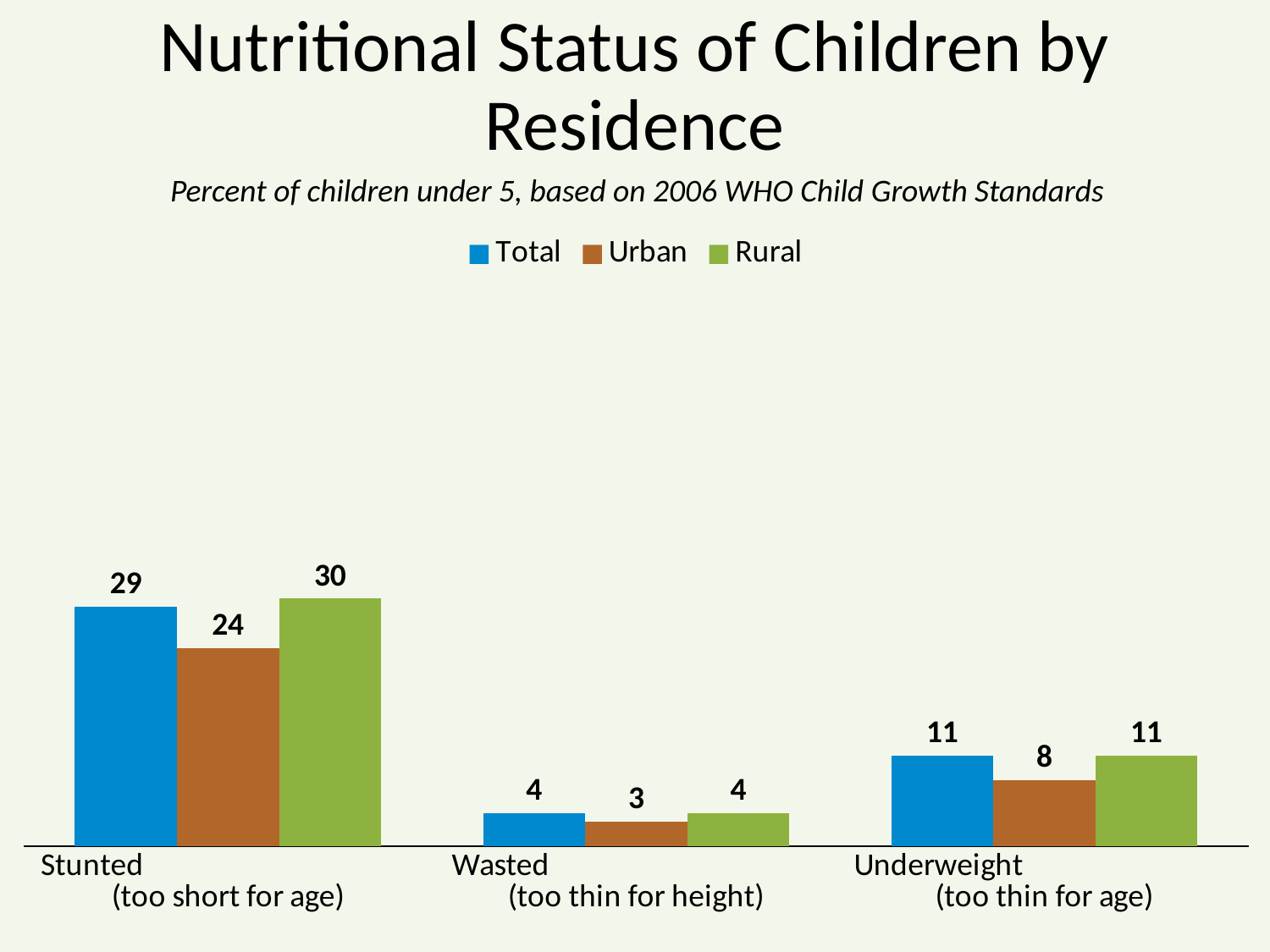

# Nutritional Status of Children by Residence
Percent of children under 5, based on 2006 WHO Child Growth Standards

### Chart

| Category | Total | Urban | Rural |
|---|---|---|---|
| Stunted                                          (too short for age) | 29.0 | 24.0 | 30.0 |
| Wasted                                          (too thin for height) | 4.0 | 3.0 | 4.0 |
| Underweight                                 (too thin for age) | 11.0 | 8.0 | 11.0 |